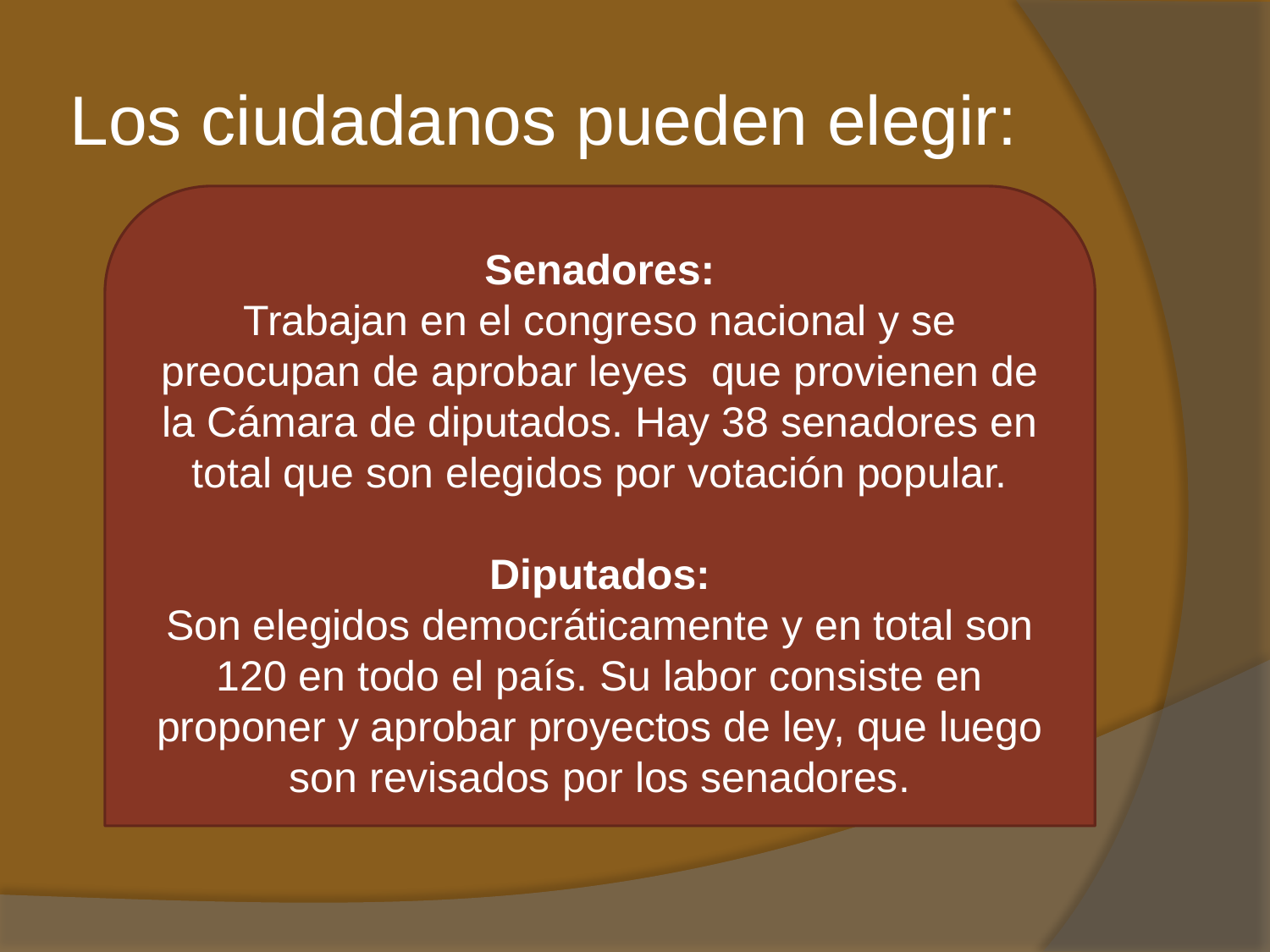

# Los ciudadanos pueden elegir:
Senadores:
Trabajan en el congreso nacional y se preocupan de aprobar leyes  que provienen de la Cámara de diputados. Hay 38 senadores en total que son elegidos por votación popular.

Diputados:
Son elegidos democráticamente y en total son 120 en todo el país. Su labor consiste en proponer y aprobar proyectos de ley, que luego son revisados por los senadores.